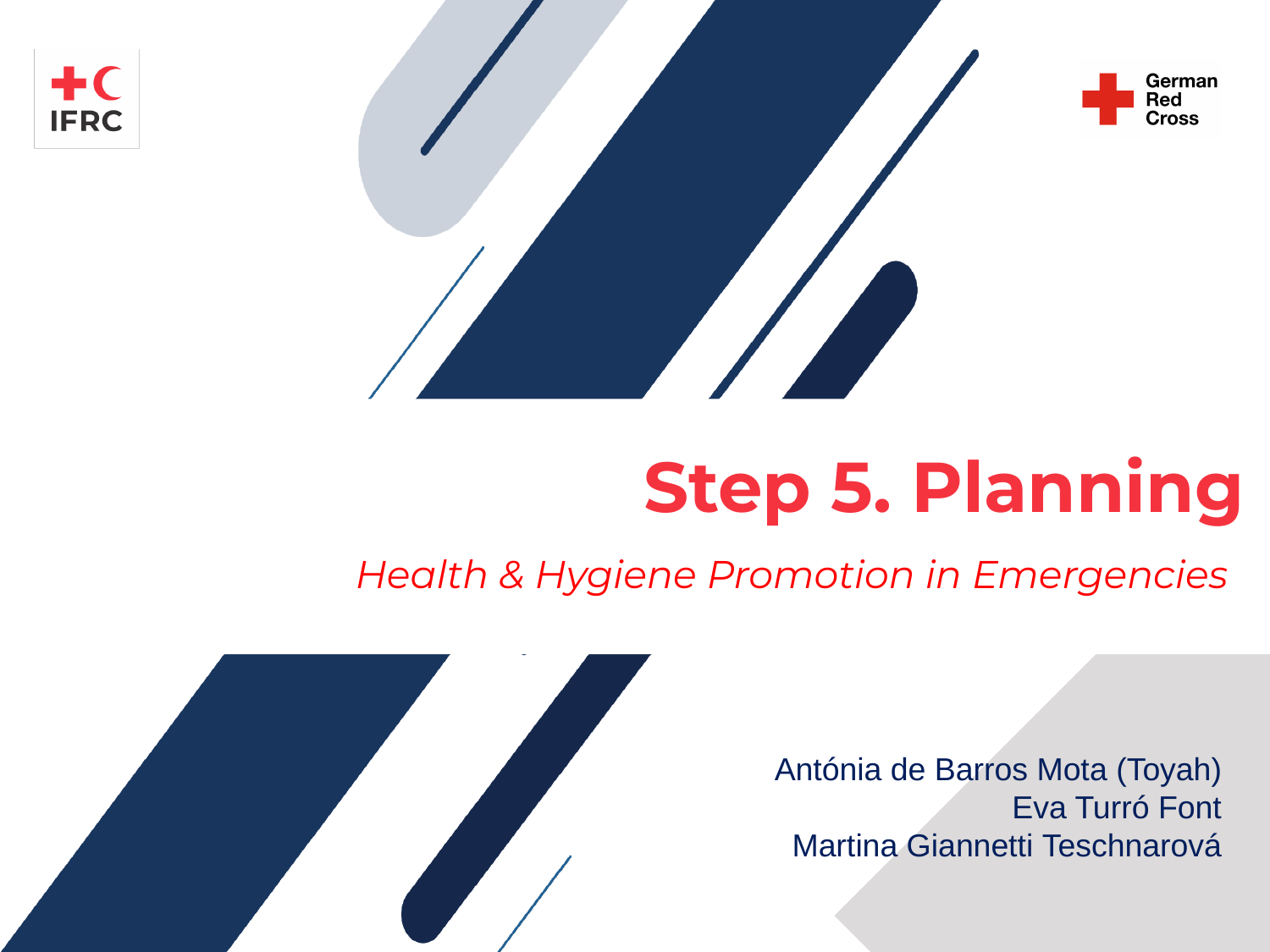

# Step 5. Planning

Health & Hygiene Promotion in Emergencies
Antónia de Barros Mota (Toyah)
Eva Turró Font
Martina Giannetti Teschnarová